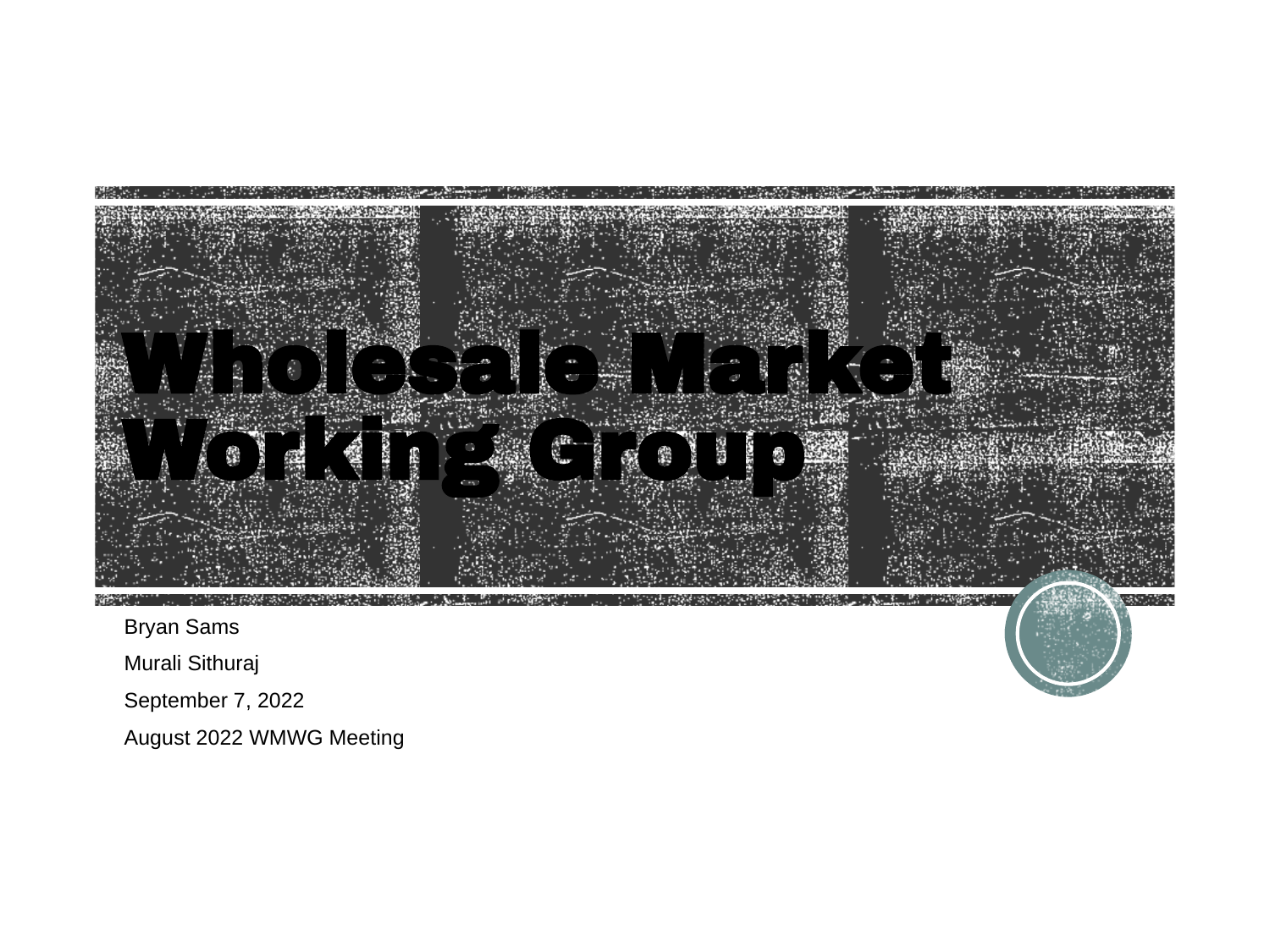

# Wholesale Market Working Group
Bryan Sams
Murali Sithuraj
September 7, 2022
August 2022 WMWG Meeting